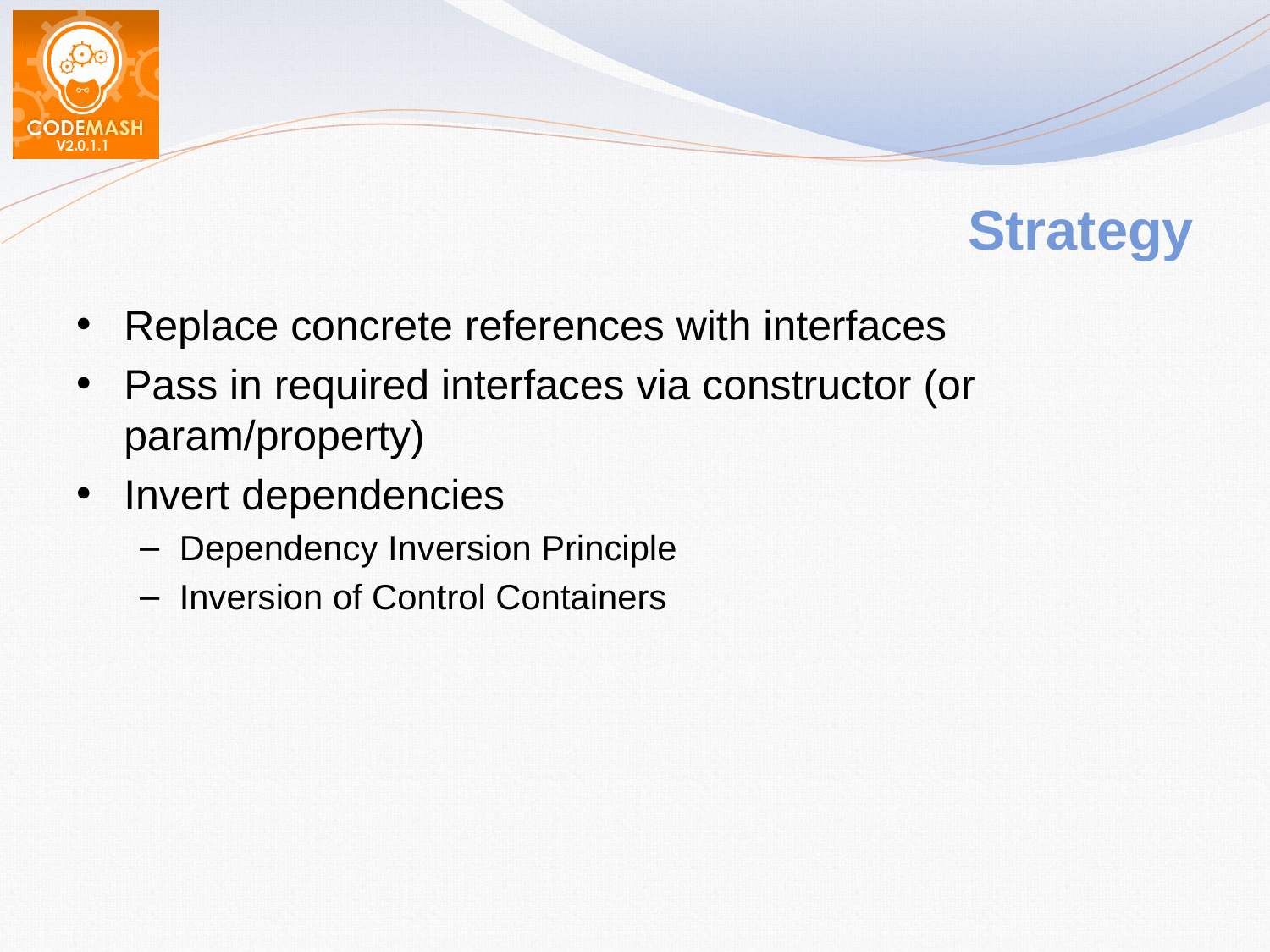

# Strategy
Replace concrete references with interfaces
Pass in required interfaces via constructor (or param/property)
Invert dependencies
Dependency Inversion Principle
Inversion of Control Containers